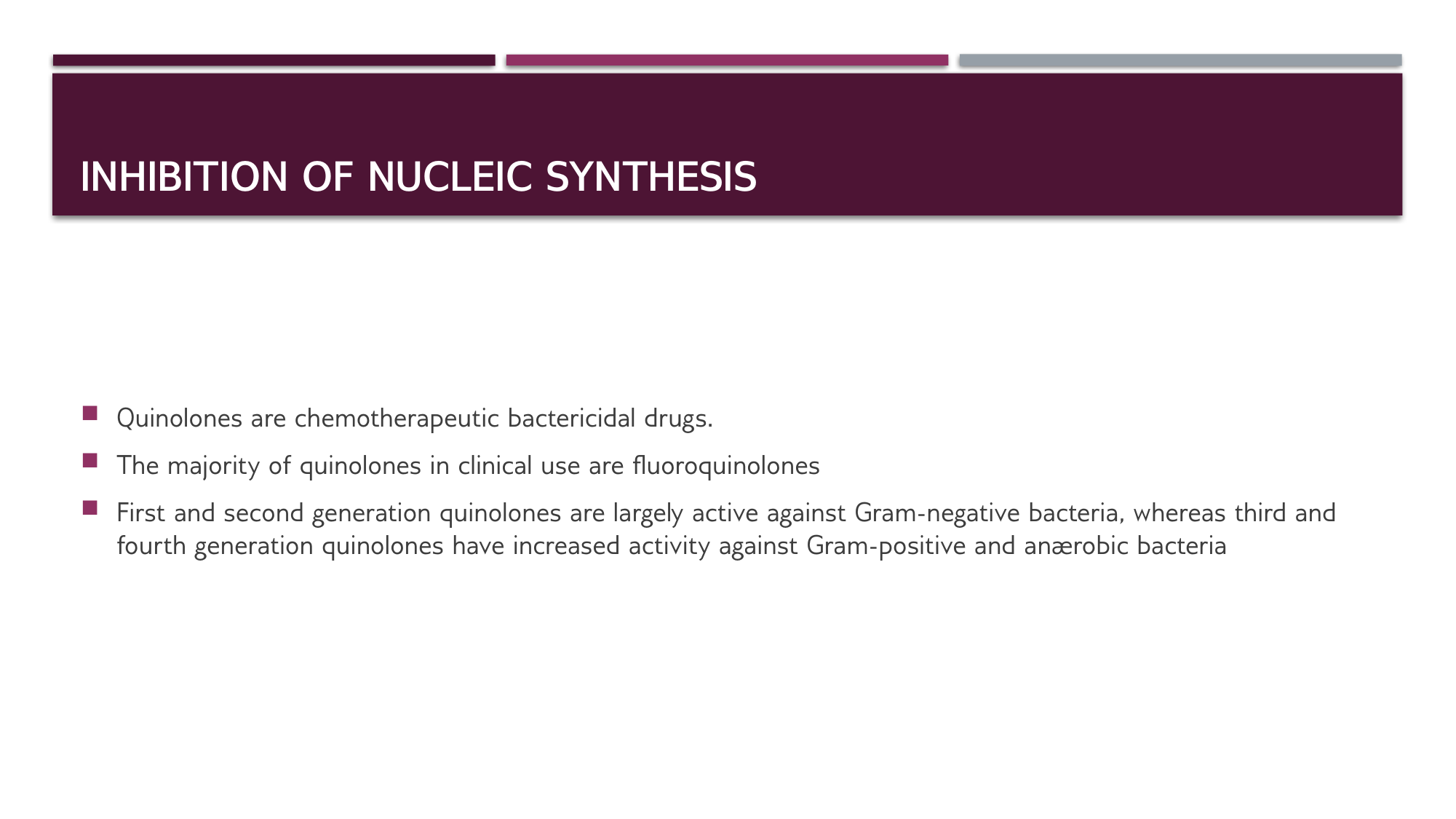

# Inhibition of nucleic synthesis
Quinolones are chemotherapeutic bactericidal drugs.
The majority of quinolones in clinical use are fluoroquinolones
First and second generation quinolones are largely active against Gram-negative bacteria, whereas third and fourth generation quinolones have increased activity against Gram-positive and anaerobic bacteria